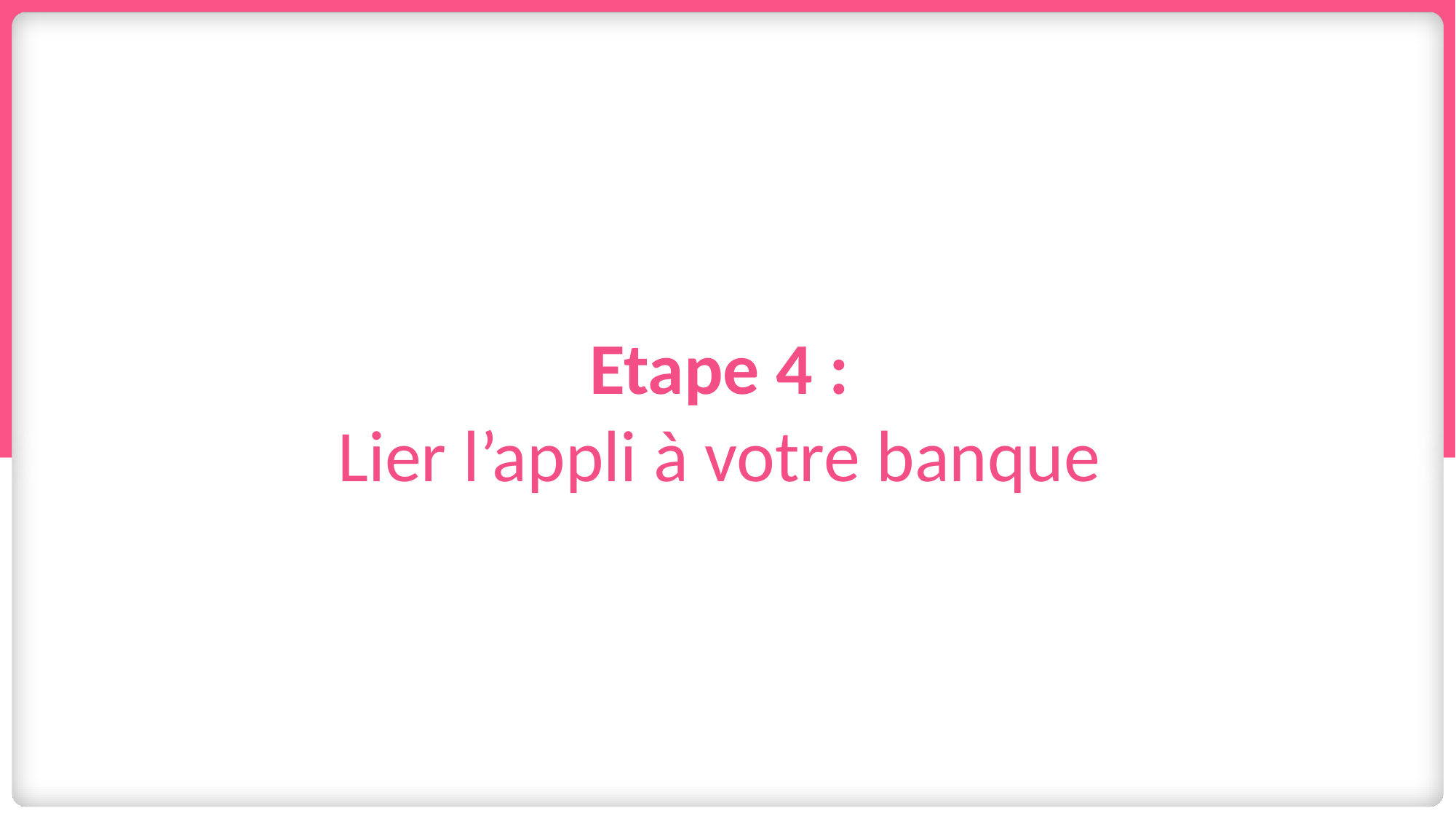

Etape 4 :
Lier l’appli à votre banque